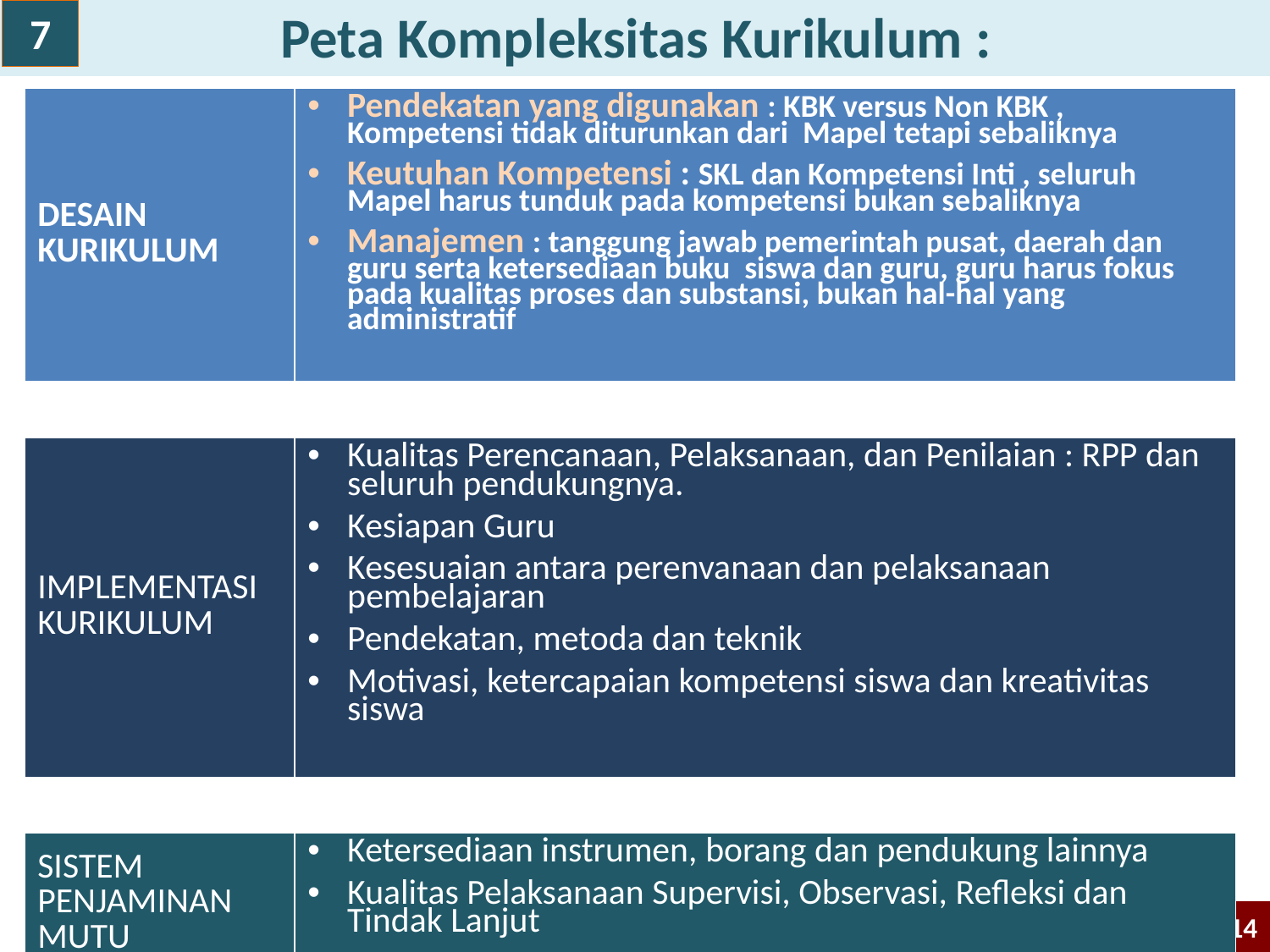

7
Peta Kompleksitas Kurikulum :
| DESAIN KURIKULUM | Pendekatan yang digunakan : KBK versus Non KBK , Kompetensi tidak diturunkan dari Mapel tetapi sebaliknya Keutuhan Kompetensi : SKL dan Kompetensi Inti , seluruh Mapel harus tunduk pada kompetensi bukan sebaliknya Manajemen : tanggung jawab pemerintah pusat, daerah dan guru serta ketersediaan buku siswa dan guru, guru harus fokus pada kualitas proses dan substansi, bukan hal-hal yang administratif |
| --- | --- |
|  |  |
| IMPLEMENTASI KURIKULUM | Kualitas Perencanaan, Pelaksanaan, dan Penilaian : RPP dan seluruh pendukungnya. Kesiapan Guru Kesesuaian antara perenvanaan dan pelaksanaan pembelajaran Pendekatan, metoda dan teknik Motivasi, ketercapaian kompetensi siswa dan kreativitas siswa |
|  |  |
| SISTEM PENJAMINAN MUTU | Ketersediaan instrumen, borang dan pendukung lainnya Kualitas Pelaksanaan Supervisi, Observasi, Refleksi dan Tindak Lanjut |
14